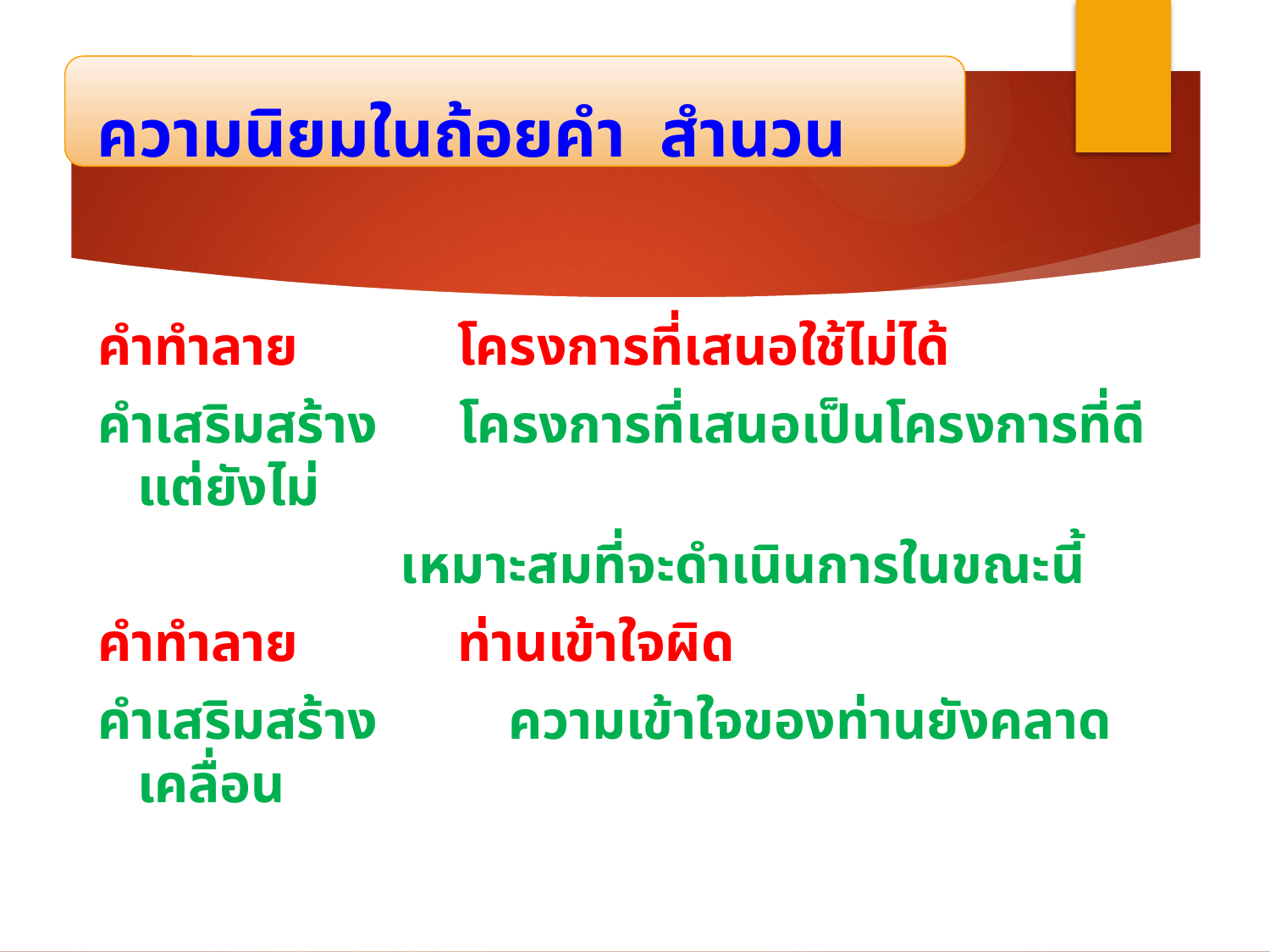

ความนิยมในถ้อยคำ  สำนวน
คำทำลาย	        โครงการที่เสนอใช้ไม่ได้
คำเสริมสร้าง      โครงการที่เสนอเป็นโครงการที่ดี แต่ยังไม่
                      เหมาะสมที่จะดำเนินการในขณะนี้
คำทำลาย	        ท่านเข้าใจผิด
คำเสริมสร้าง	    ความเข้าใจของท่านยังคลาดเคลื่อน